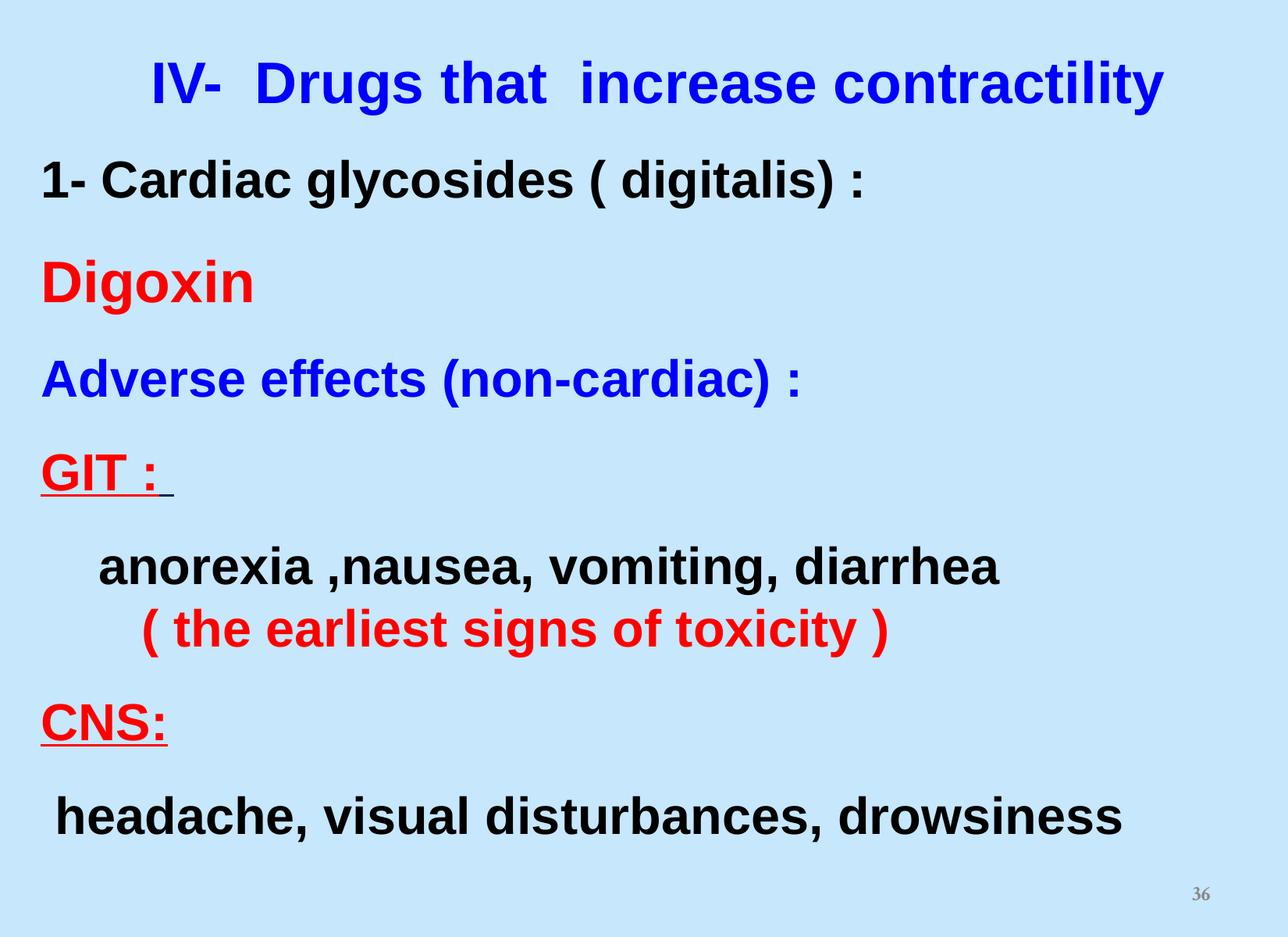

IV-  Drugs that  increase contractility
1- Cardiac glycosides ( digitalis) :
Digoxin
Adverse effects (non-cardiac) :
GIT :
    anorexia ,nausea, vomiting, diarrhea
       ( the earliest signs of toxicity )
CNS:
 headache, visual disturbances, drowsiness

36